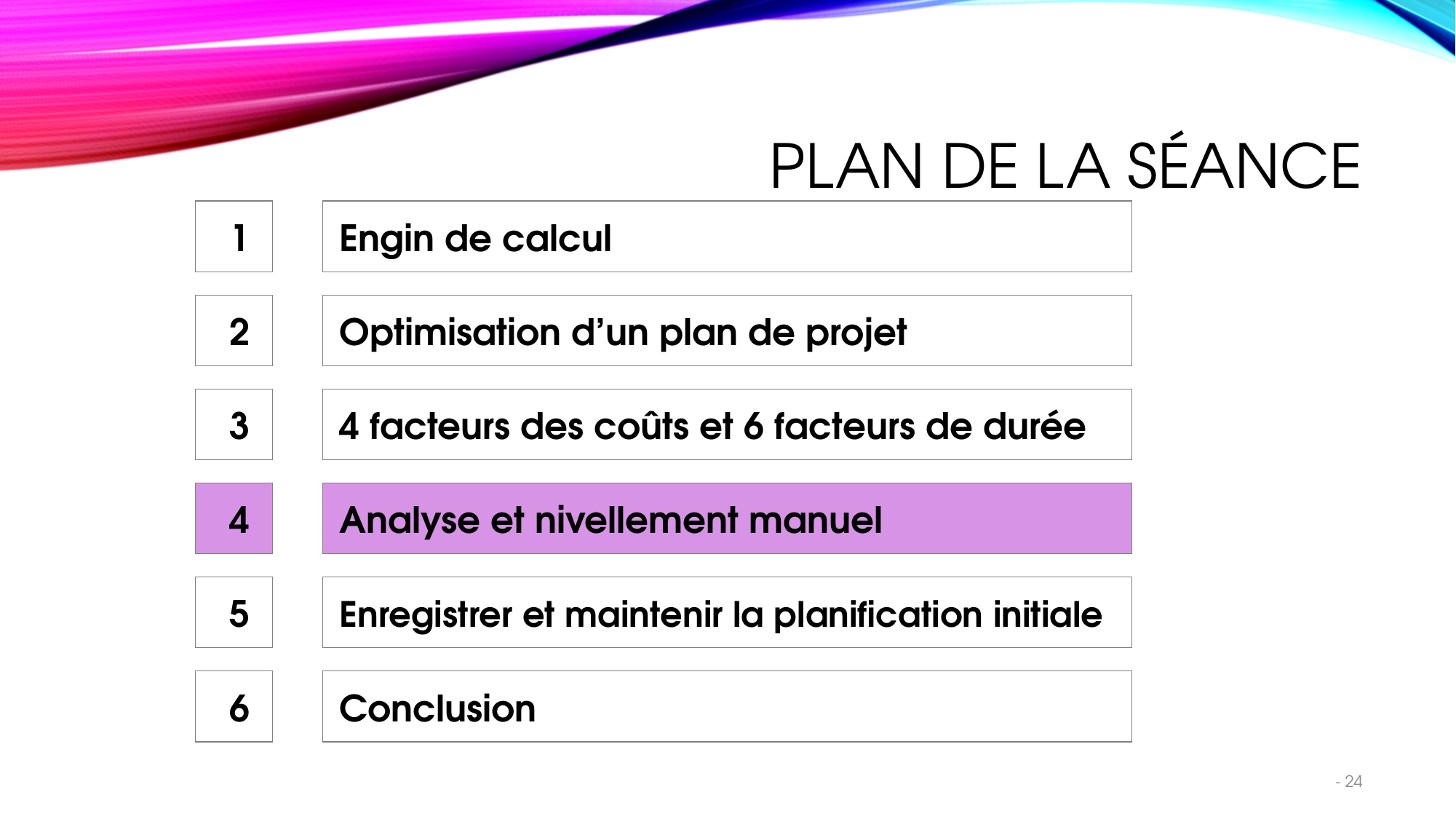

# Plan de la séance
1
Engin de calcul
2
Optimisation d’un plan de projet
3
4 facteurs des coûts et 6 facteurs de durée
4
Analyse et nivellement manuel
5
Enregistrer et maintenir la planification initiale
6
Conclusion
24